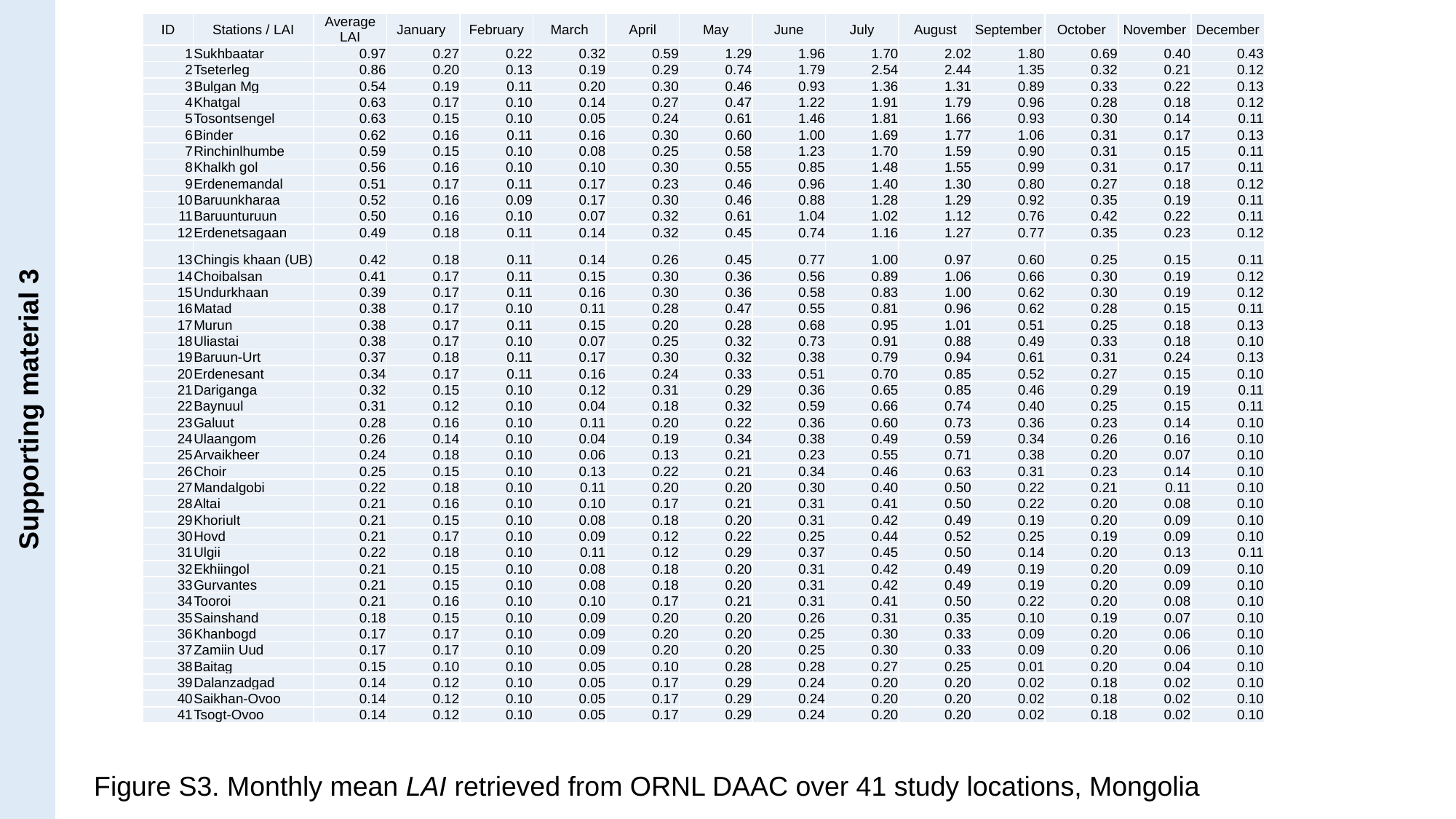

Supporting material 3
| ID | Stations / LAI | Average LAI | January | February | March | April | May | June | July | August | September | October | November | December |
| --- | --- | --- | --- | --- | --- | --- | --- | --- | --- | --- | --- | --- | --- | --- |
| 1 | Sukhbaatar | 0.97 | 0.27 | 0.22 | 0.32 | 0.59 | 1.29 | 1.96 | 1.70 | 2.02 | 1.80 | 0.69 | 0.40 | 0.43 |
| 2 | Tseterleg | 0.86 | 0.20 | 0.13 | 0.19 | 0.29 | 0.74 | 1.79 | 2.54 | 2.44 | 1.35 | 0.32 | 0.21 | 0.12 |
| 3 | Bulgan Mg | 0.54 | 0.19 | 0.11 | 0.20 | 0.30 | 0.46 | 0.93 | 1.36 | 1.31 | 0.89 | 0.33 | 0.22 | 0.13 |
| 4 | Khatgal | 0.63 | 0.17 | 0.10 | 0.14 | 0.27 | 0.47 | 1.22 | 1.91 | 1.79 | 0.96 | 0.28 | 0.18 | 0.12 |
| 5 | Tosontsengel | 0.63 | 0.15 | 0.10 | 0.05 | 0.24 | 0.61 | 1.46 | 1.81 | 1.66 | 0.93 | 0.30 | 0.14 | 0.11 |
| 6 | Binder | 0.62 | 0.16 | 0.11 | 0.16 | 0.30 | 0.60 | 1.00 | 1.69 | 1.77 | 1.06 | 0.31 | 0.17 | 0.13 |
| 7 | Rinchinlhumbe | 0.59 | 0.15 | 0.10 | 0.08 | 0.25 | 0.58 | 1.23 | 1.70 | 1.59 | 0.90 | 0.31 | 0.15 | 0.11 |
| 8 | Khalkh gol | 0.56 | 0.16 | 0.10 | 0.10 | 0.30 | 0.55 | 0.85 | 1.48 | 1.55 | 0.99 | 0.31 | 0.17 | 0.11 |
| 9 | Erdenemandal | 0.51 | 0.17 | 0.11 | 0.17 | 0.23 | 0.46 | 0.96 | 1.40 | 1.30 | 0.80 | 0.27 | 0.18 | 0.12 |
| 10 | Baruunkharaa | 0.52 | 0.16 | 0.09 | 0.17 | 0.30 | 0.46 | 0.88 | 1.28 | 1.29 | 0.92 | 0.35 | 0.19 | 0.11 |
| 11 | Baruunturuun | 0.50 | 0.16 | 0.10 | 0.07 | 0.32 | 0.61 | 1.04 | 1.02 | 1.12 | 0.76 | 0.42 | 0.22 | 0.11 |
| 12 | Erdenetsagaan | 0.49 | 0.18 | 0.11 | 0.14 | 0.32 | 0.45 | 0.74 | 1.16 | 1.27 | 0.77 | 0.35 | 0.23 | 0.12 |
| 13 | Chingis khaan (UB) | 0.42 | 0.18 | 0.11 | 0.14 | 0.26 | 0.45 | 0.77 | 1.00 | 0.97 | 0.60 | 0.25 | 0.15 | 0.11 |
| 14 | Choibalsan | 0.41 | 0.17 | 0.11 | 0.15 | 0.30 | 0.36 | 0.56 | 0.89 | 1.06 | 0.66 | 0.30 | 0.19 | 0.12 |
| 15 | Undurkhaan | 0.39 | 0.17 | 0.11 | 0.16 | 0.30 | 0.36 | 0.58 | 0.83 | 1.00 | 0.62 | 0.30 | 0.19 | 0.12 |
| 16 | Matad | 0.38 | 0.17 | 0.10 | 0.11 | 0.28 | 0.47 | 0.55 | 0.81 | 0.96 | 0.62 | 0.28 | 0.15 | 0.11 |
| 17 | Murun | 0.38 | 0.17 | 0.11 | 0.15 | 0.20 | 0.28 | 0.68 | 0.95 | 1.01 | 0.51 | 0.25 | 0.18 | 0.13 |
| 18 | Uliastai | 0.38 | 0.17 | 0.10 | 0.07 | 0.25 | 0.32 | 0.73 | 0.91 | 0.88 | 0.49 | 0.33 | 0.18 | 0.10 |
| 19 | Baruun-Urt | 0.37 | 0.18 | 0.11 | 0.17 | 0.30 | 0.32 | 0.38 | 0.79 | 0.94 | 0.61 | 0.31 | 0.24 | 0.13 |
| 20 | Erdenesant | 0.34 | 0.17 | 0.11 | 0.16 | 0.24 | 0.33 | 0.51 | 0.70 | 0.85 | 0.52 | 0.27 | 0.15 | 0.10 |
| 21 | Dariganga | 0.32 | 0.15 | 0.10 | 0.12 | 0.31 | 0.29 | 0.36 | 0.65 | 0.85 | 0.46 | 0.29 | 0.19 | 0.11 |
| 22 | Baynuul | 0.31 | 0.12 | 0.10 | 0.04 | 0.18 | 0.32 | 0.59 | 0.66 | 0.74 | 0.40 | 0.25 | 0.15 | 0.11 |
| 23 | Galuut | 0.28 | 0.16 | 0.10 | 0.11 | 0.20 | 0.22 | 0.36 | 0.60 | 0.73 | 0.36 | 0.23 | 0.14 | 0.10 |
| 24 | Ulaangom | 0.26 | 0.14 | 0.10 | 0.04 | 0.19 | 0.34 | 0.38 | 0.49 | 0.59 | 0.34 | 0.26 | 0.16 | 0.10 |
| 25 | Arvaikheer | 0.24 | 0.18 | 0.10 | 0.06 | 0.13 | 0.21 | 0.23 | 0.55 | 0.71 | 0.38 | 0.20 | 0.07 | 0.10 |
| 26 | Choir | 0.25 | 0.15 | 0.10 | 0.13 | 0.22 | 0.21 | 0.34 | 0.46 | 0.63 | 0.31 | 0.23 | 0.14 | 0.10 |
| 27 | Mandalgobi | 0.22 | 0.18 | 0.10 | 0.11 | 0.20 | 0.20 | 0.30 | 0.40 | 0.50 | 0.22 | 0.21 | 0.11 | 0.10 |
| 28 | Altai | 0.21 | 0.16 | 0.10 | 0.10 | 0.17 | 0.21 | 0.31 | 0.41 | 0.50 | 0.22 | 0.20 | 0.08 | 0.10 |
| 29 | Khoriult | 0.21 | 0.15 | 0.10 | 0.08 | 0.18 | 0.20 | 0.31 | 0.42 | 0.49 | 0.19 | 0.20 | 0.09 | 0.10 |
| 30 | Hovd | 0.21 | 0.17 | 0.10 | 0.09 | 0.12 | 0.22 | 0.25 | 0.44 | 0.52 | 0.25 | 0.19 | 0.09 | 0.10 |
| 31 | Ulgii | 0.22 | 0.18 | 0.10 | 0.11 | 0.12 | 0.29 | 0.37 | 0.45 | 0.50 | 0.14 | 0.20 | 0.13 | 0.11 |
| 32 | Ekhiingol | 0.21 | 0.15 | 0.10 | 0.08 | 0.18 | 0.20 | 0.31 | 0.42 | 0.49 | 0.19 | 0.20 | 0.09 | 0.10 |
| 33 | Gurvantes | 0.21 | 0.15 | 0.10 | 0.08 | 0.18 | 0.20 | 0.31 | 0.42 | 0.49 | 0.19 | 0.20 | 0.09 | 0.10 |
| 34 | Tooroi | 0.21 | 0.16 | 0.10 | 0.10 | 0.17 | 0.21 | 0.31 | 0.41 | 0.50 | 0.22 | 0.20 | 0.08 | 0.10 |
| 35 | Sainshand | 0.18 | 0.15 | 0.10 | 0.09 | 0.20 | 0.20 | 0.26 | 0.31 | 0.35 | 0.10 | 0.19 | 0.07 | 0.10 |
| 36 | Khanbogd | 0.17 | 0.17 | 0.10 | 0.09 | 0.20 | 0.20 | 0.25 | 0.30 | 0.33 | 0.09 | 0.20 | 0.06 | 0.10 |
| 37 | Zamiin Uud | 0.17 | 0.17 | 0.10 | 0.09 | 0.20 | 0.20 | 0.25 | 0.30 | 0.33 | 0.09 | 0.20 | 0.06 | 0.10 |
| 38 | Baitag | 0.15 | 0.10 | 0.10 | 0.05 | 0.10 | 0.28 | 0.28 | 0.27 | 0.25 | 0.01 | 0.20 | 0.04 | 0.10 |
| 39 | Dalanzadgad | 0.14 | 0.12 | 0.10 | 0.05 | 0.17 | 0.29 | 0.24 | 0.20 | 0.20 | 0.02 | 0.18 | 0.02 | 0.10 |
| 40 | Saikhan-Ovoo | 0.14 | 0.12 | 0.10 | 0.05 | 0.17 | 0.29 | 0.24 | 0.20 | 0.20 | 0.02 | 0.18 | 0.02 | 0.10 |
| 41 | Tsogt-Ovoo | 0.14 | 0.12 | 0.10 | 0.05 | 0.17 | 0.29 | 0.24 | 0.20 | 0.20 | 0.02 | 0.18 | 0.02 | 0.10 |
Figure S3. Monthly mean LAI retrieved from ORNL DAAC over 41 study locations, Mongolia